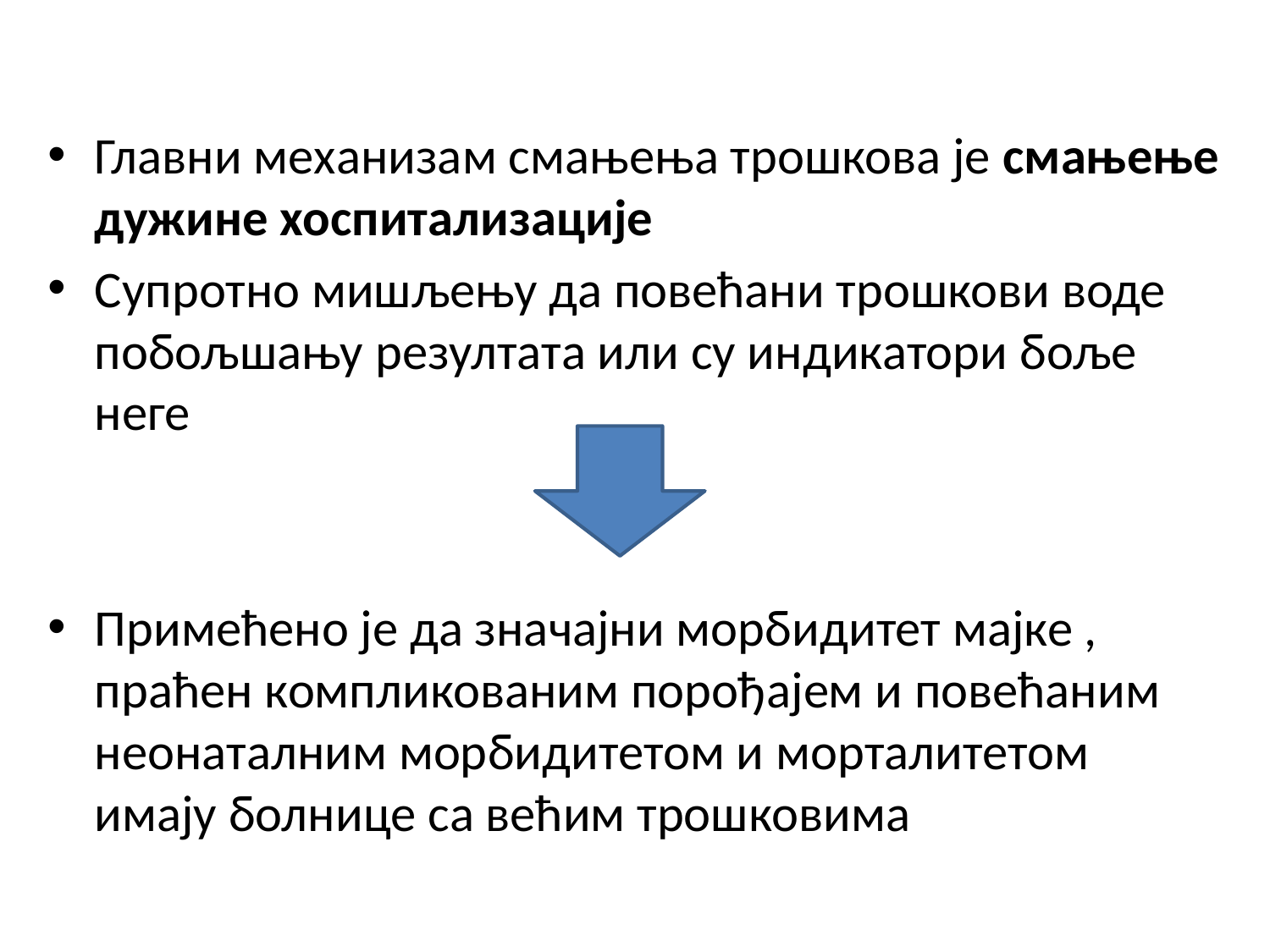

#
Главни механизам смањења трошкова је смањење дужине хоспитализације
Супротно мишљењу да повећани трошкови воде побољшању резултата или су индикатори боље неге

Примећено је да значајни морбидитет мајке , праћен компликованим порођајем и повећаним неонаталним морбидитетом и морталитетом имају болнице са већим трошковима